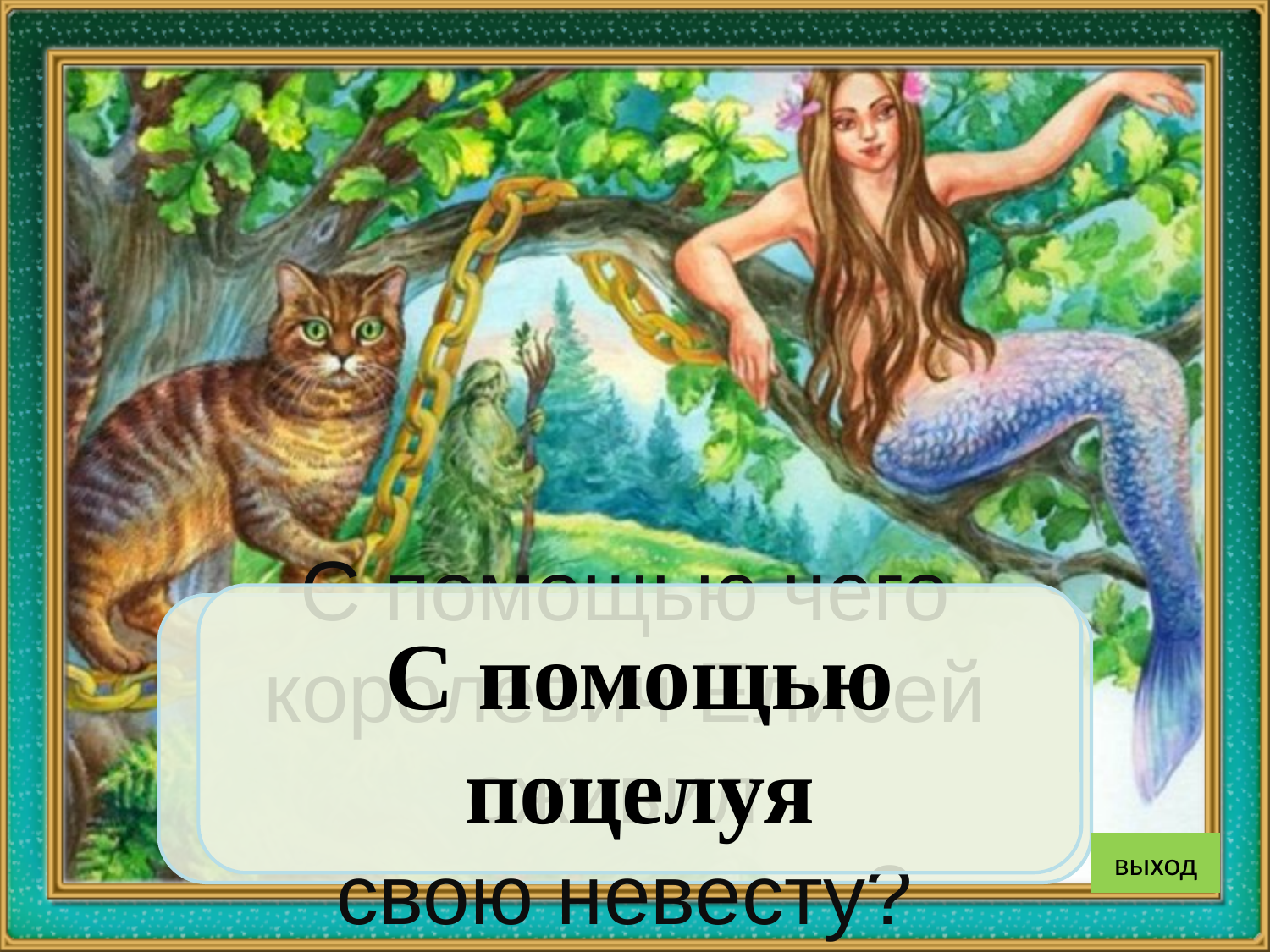

С помощью поцелуя
С помощью чего королевич Елисей оживил
свою невесту?

выход